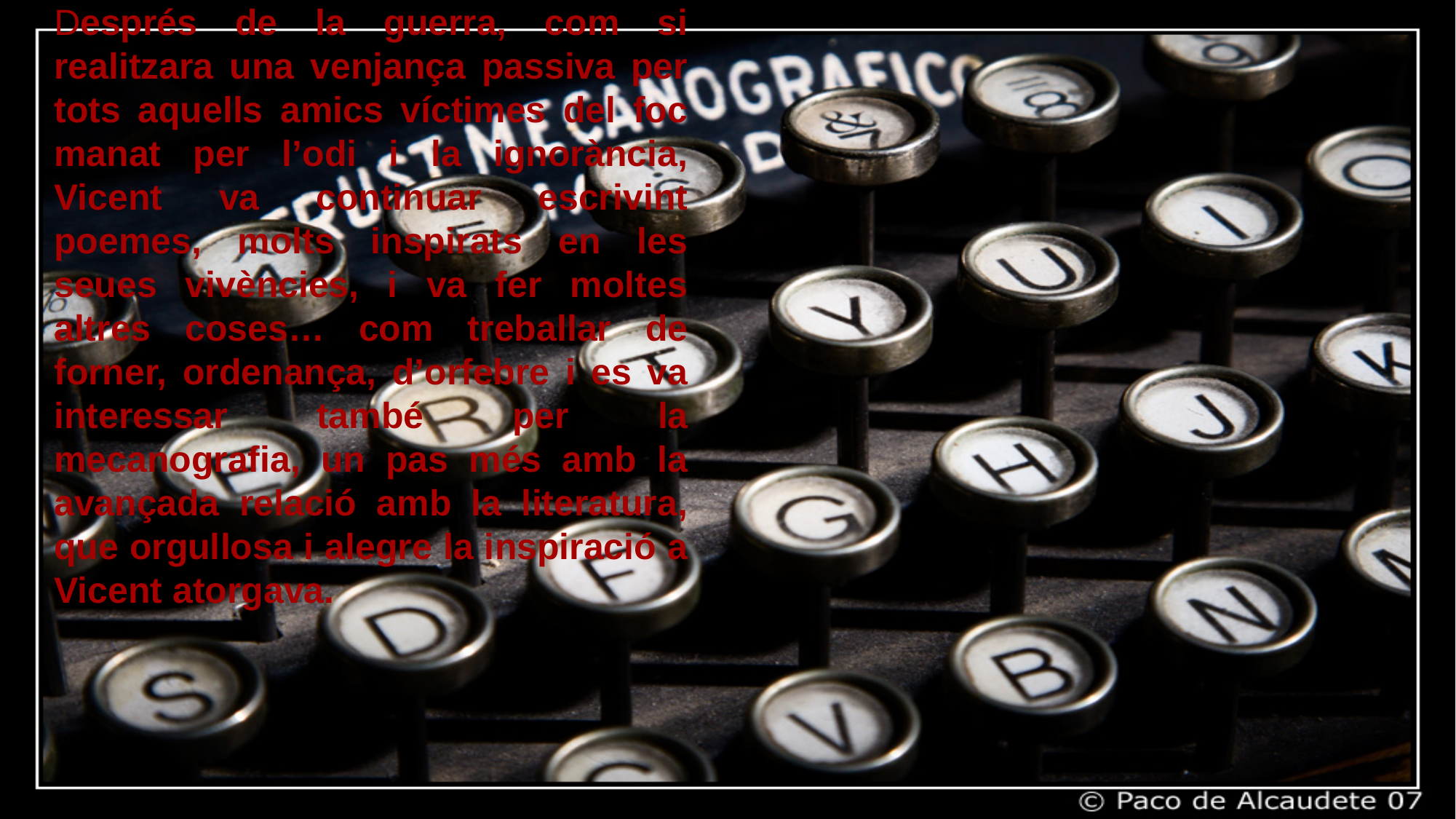

# Després de la guerra, com si realitzara una venjança passiva per tots aquells amics víctimes del foc manat per l’odi i la ignorància, Vicent va continuar escrivint poemes, molts inspirats en les seues vivències, i va fer moltes altres coses… com treballar de forner, ordenança, d’orfebre i es va interessar també per la mecanografia, un pas més amb la avançada relació amb la literatura, que orgullosa i alegre la inspiració a Vicent atorgava.